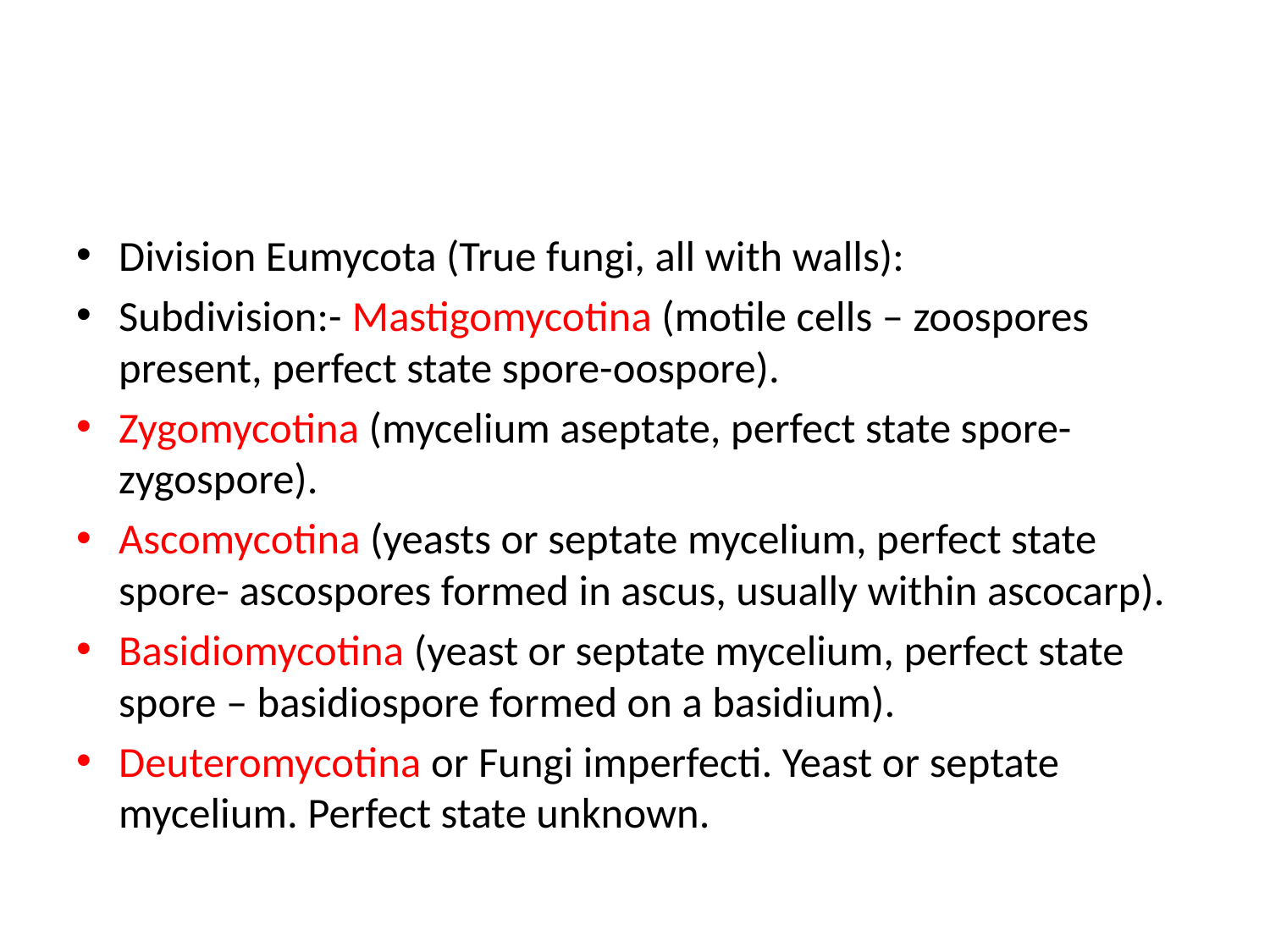

#
Division Eumycota (True fungi, all with walls):
Subdivision:- Mastigomycotina (motile cells – zoospores present, perfect state spore-oospore).
Zygomycotina (mycelium aseptate, perfect state spore-zygospore).
Ascomycotina (yeasts or septate mycelium, perfect state spore- ascospores formed in ascus, usually within ascocarp).
Basidiomycotina (yeast or septate mycelium, perfect state spore – basidiospore formed on a basidium).
Deuteromycotina or Fungi imperfecti. Yeast or septate mycelium. Perfect state unknown.